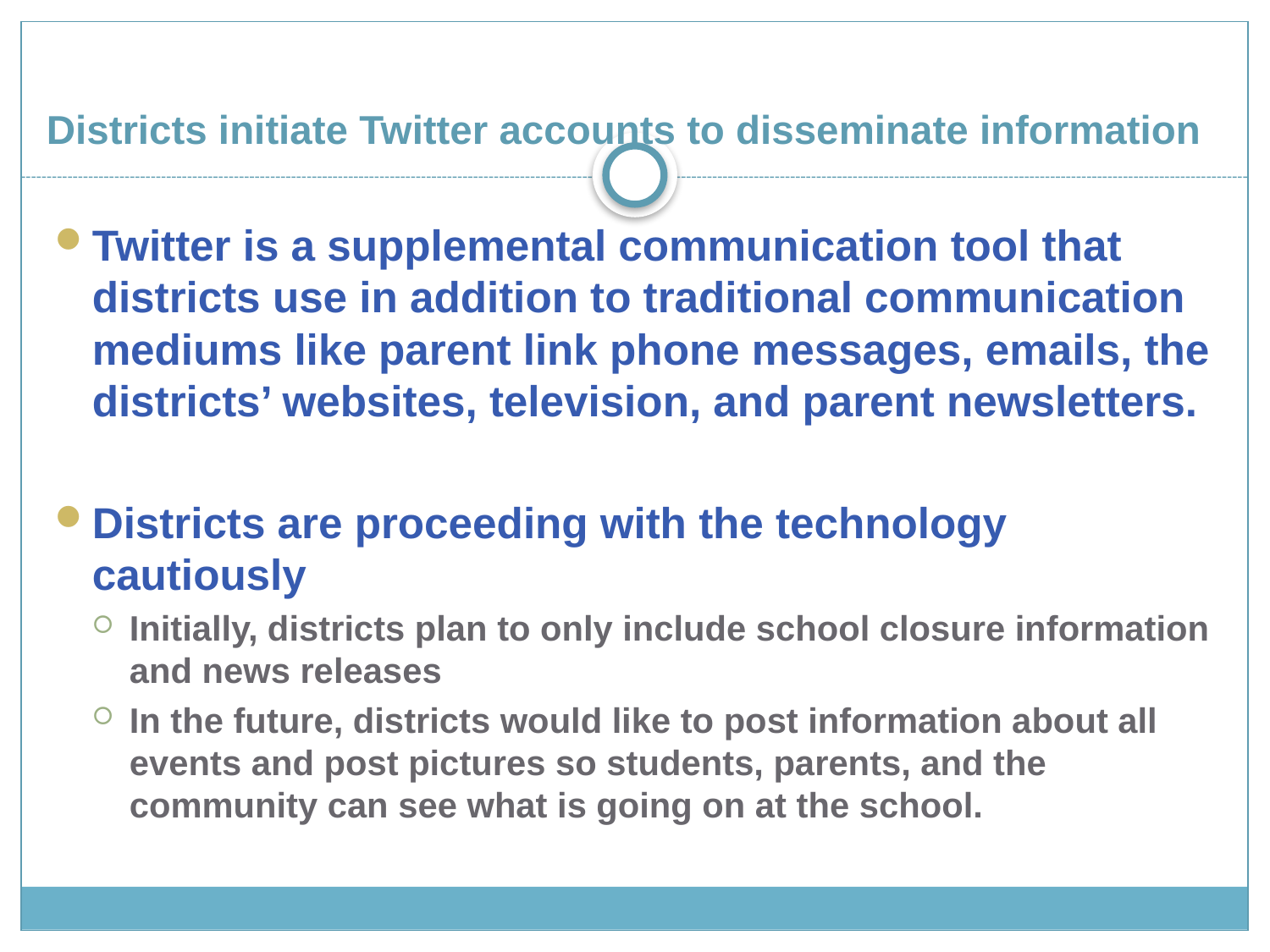

# Districts initiate Twitter accounts to disseminate information
Twitter is a supplemental communication tool that districts use in addition to traditional communication mediums like parent link phone messages, emails, the districts’ websites, television, and parent newsletters.

Districts are proceeding with the technology cautiously
Initially, districts plan to only include school closure information and news releases
In the future, districts would like to post information about all events and post pictures so students, parents, and the community can see what is going on at the school.